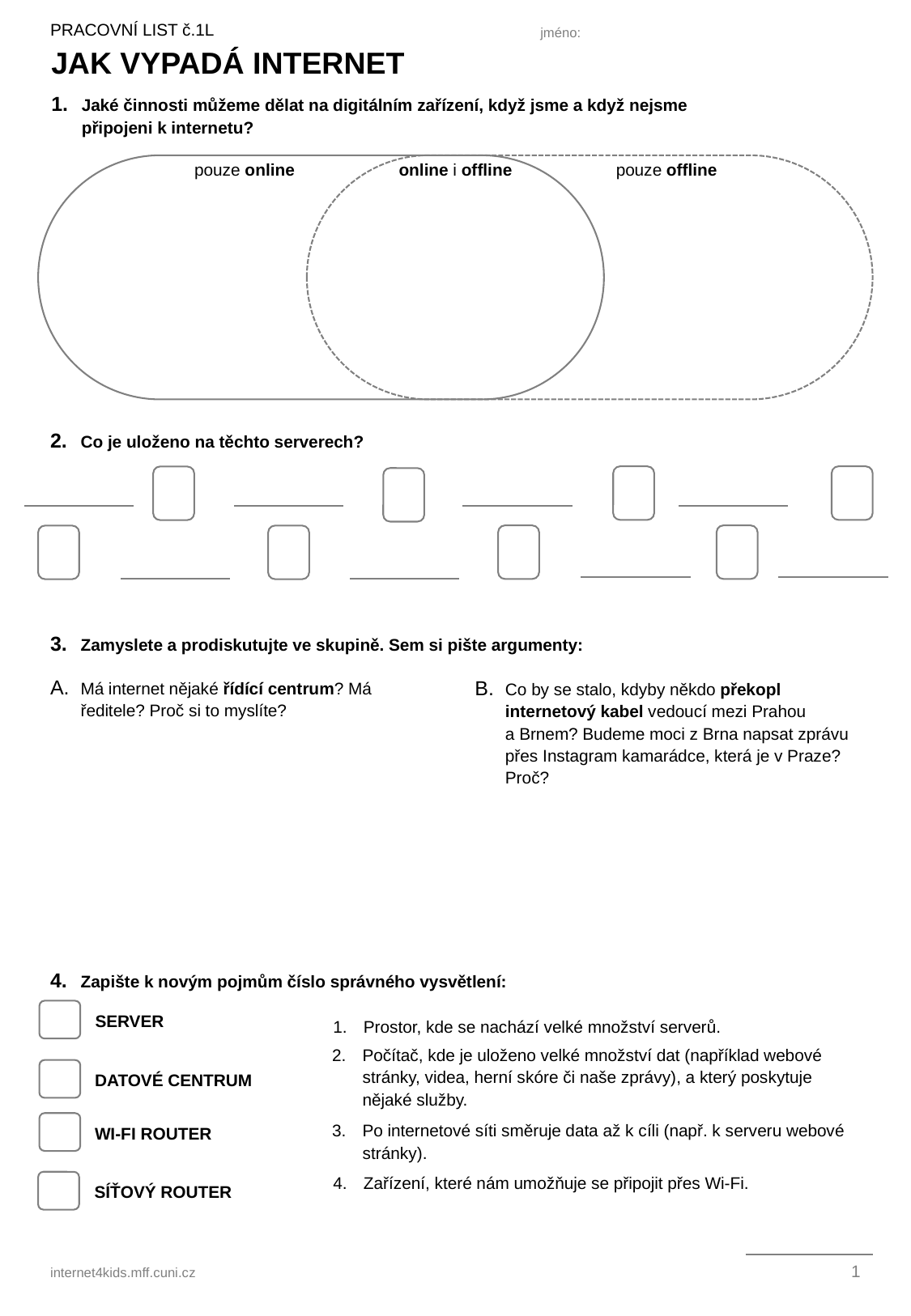

PRACOVNÍ LIST č.1L
JAK VYPADÁ INTERNET
Jaké činnosti můžeme dělat na digitálním zařízení, když jsme a když nejsme
připojeni k internetu?

pouze online
online i offline
pouze offline
Co je uloženo na těchto serverech?

Zamyslete a prodiskutujte ve skupině. Sem si pište argumenty:
Má internet nějaké řídící centrum? Má ředitele? Proč si to myslíte?
Co by se stalo, kdyby někdo překopl internetový kabel vedoucí mezi Prahou
a Brnem? Budeme moci z Brna napsat zprávu přes Instagram kamarádce, která je v Praze? Proč?
Zapište k novým pojmům číslo správného vysvětlení:

Prostor, kde se nachází velké množství serverů.
SERVER
Počítač, kde je uloženo velké množství dat (například webové stránky, videa, herní skóre či naše zprávy), a který poskytuje nějaké služby.

DATOVÉ CENTRUM
Po internetové síti směruje data až k cíli (např. k serveru webové stránky).

WI-FI ROUTER
Zařízení, které nám umožňuje se připojit přes Wi-Fi.

SÍŤOVÝ ROUTER
1
internet4kids.mff.cuni.cz